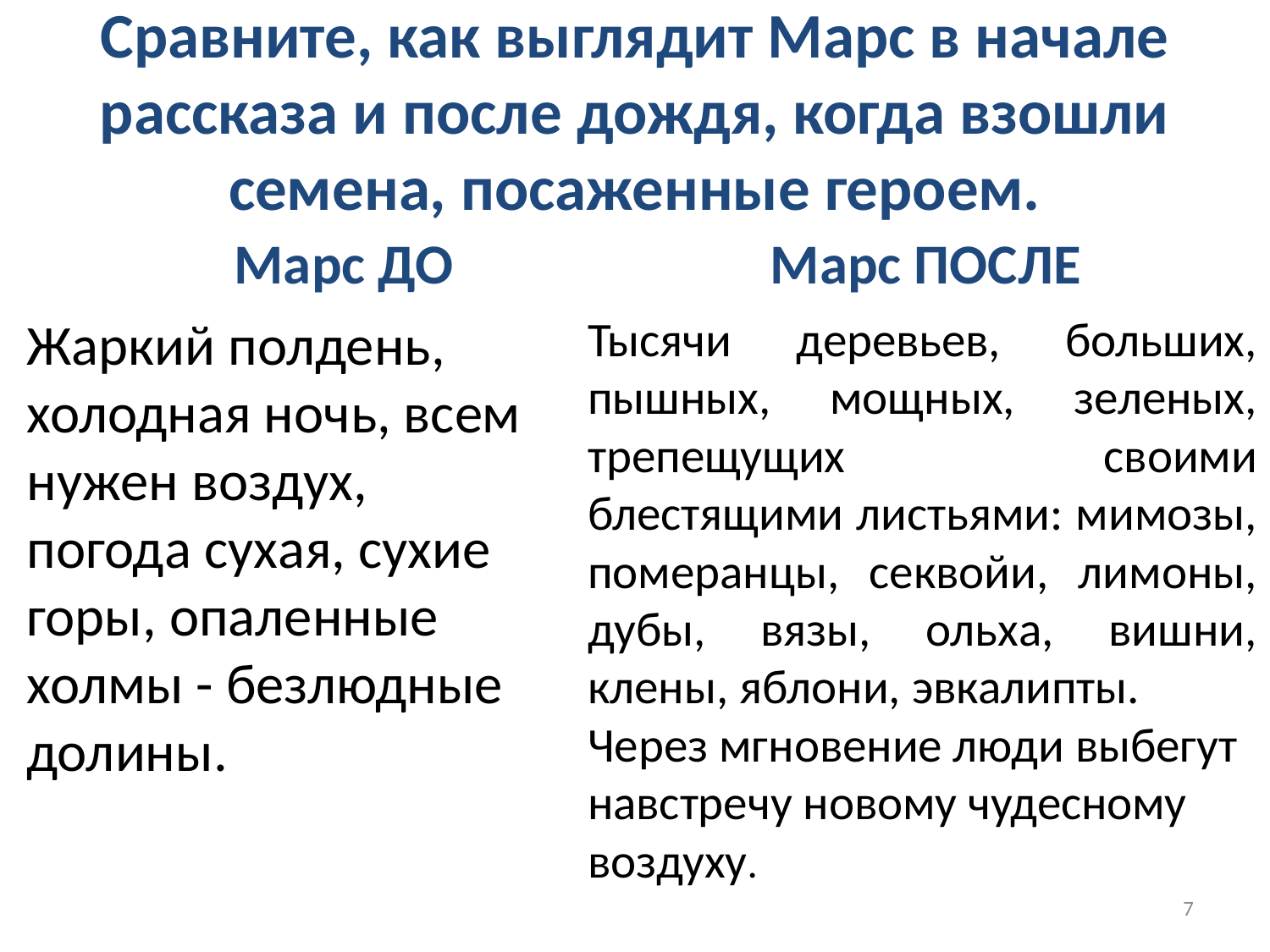

# Сравните, как выглядит Марс в начале рассказа и после дождя, когда взошли семена, посаженные героем.
Марс ДО
Марс ПОСЛЕ
Жаркий полдень, холодная ночь, всем нужен воздух, погода сухая, сухие горы, опаленные холмы - безлюдные долины.
Тысячи деревьев, больших, пышных, мощных, зеленых, трепещущих своими блестящими листьями: мимозы, померанцы, секвойи, лимоны, дубы, вязы, ольха, вишни, клены, яблони, эвкалипты.
Через мгновение люди выбегут навстречу новому чудесному воздуху.
7